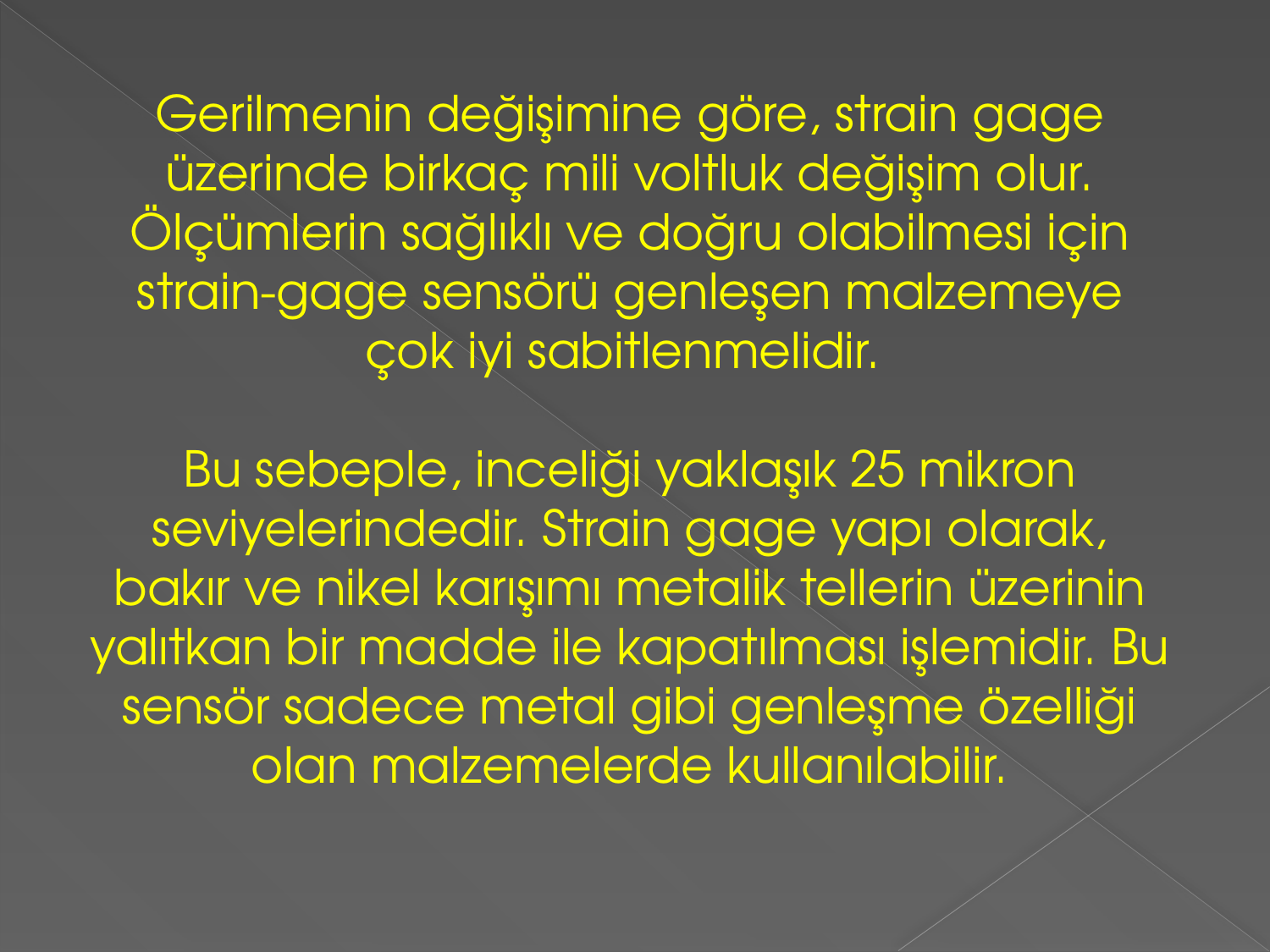

Gerilmenin değişimine göre, strain gage üzerinde birkaç mili voltluk değişim olur. Ölçümlerin sağlıklı ve doğru olabilmesi için strain-gage sensörü genleşen malzemeye çok iyi sabitlenmelidir.

Bu sebeple, inceliği yaklaşık 25 mikron seviyelerindedir. Strain gage yapı olarak, bakır ve nikel karışımı metalik tellerin üzerinin yalıtkan bir madde ile kapatılması işlemidir. Bu sensör sadece metal gibi genleşme özelliği olan malzemelerde kullanılabilir.